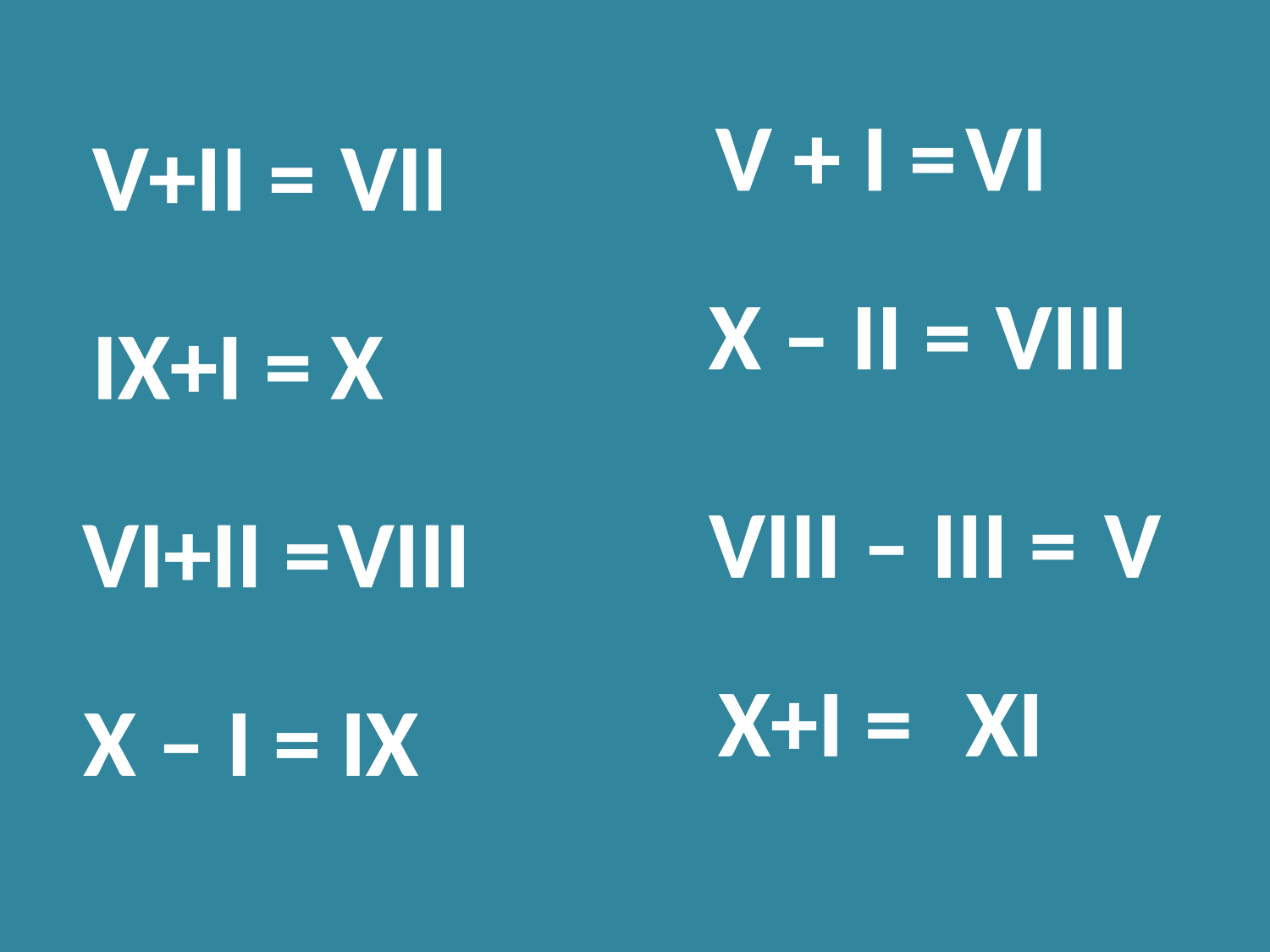

V + I =
VI
V+II =
VII
X – II =
VIII
IX+I =
X
VIII – III =
V
VI+II =
VIII
X+I =
XI
X – I =
IX